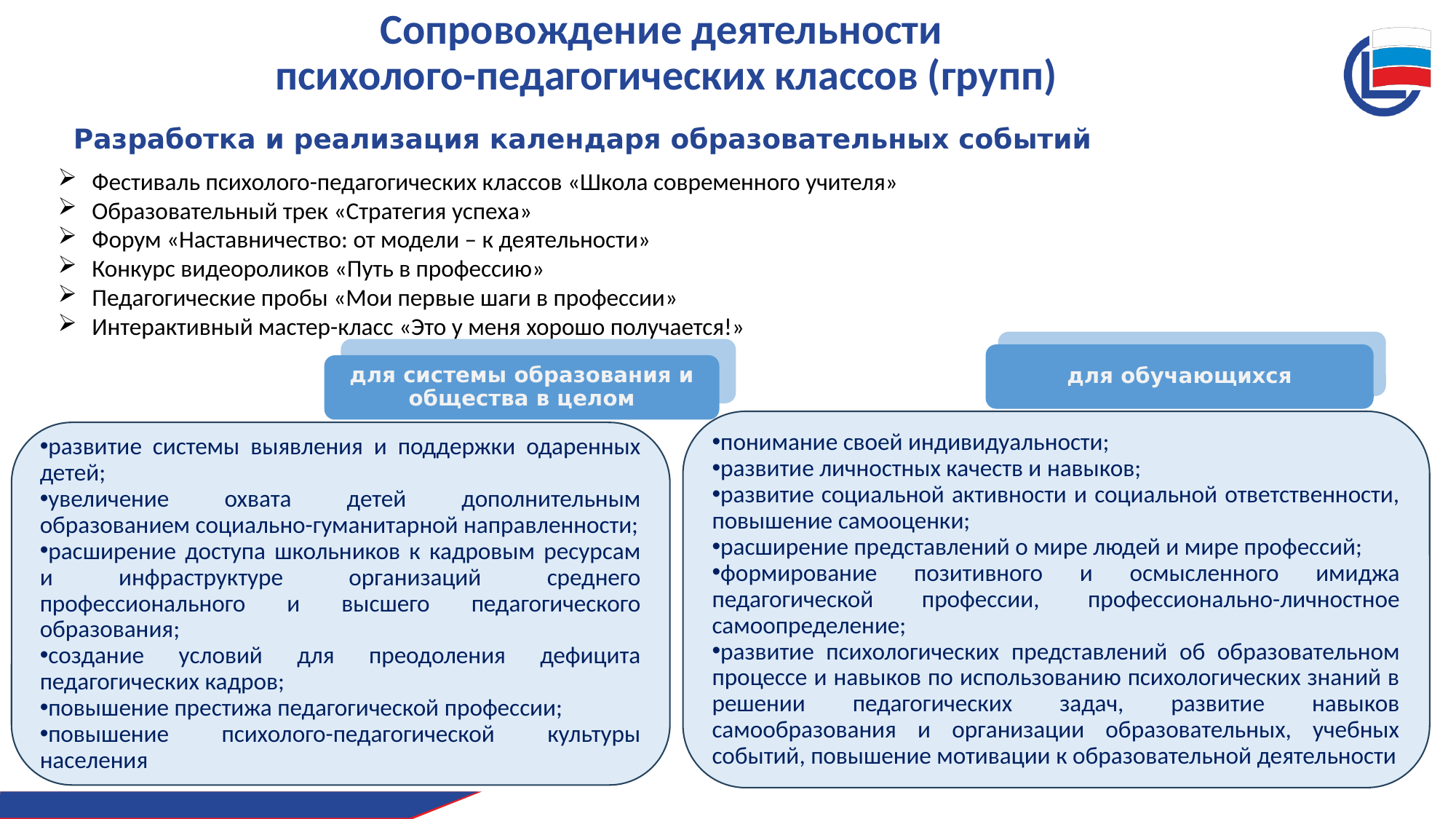

Сопровождение деятельности
психолого-педагогических классов (групп)
#
Разработка и реализация календаря образовательных событий
Фестиваль психолого-педагогических классов «Школа современного учителя»
Образовательный трек «Стратегия успеха»
Форум «Наставничество: от модели – к деятельности»
Конкурс видеороликов «Путь в профессию»
Педагогические пробы «Мои первые шаги в профессии»
Интерактивный мастер-класс «Это у меня хорошо получается!»

для обучающихся
понимание своей индивидуальности;
развитие личностных качеств и навыков;
развитие социальной активности и социальной ответственности, повышение самооценки;
расширение представлений о мире людей и мире профессий;
формирование позитивного и осмысленного имиджа педагогической профессии, профессионально-личностное самоопределение;
развитие психологических представлений об образовательном процессе и навыков по использованию психологических знаний в решении педагогических задач, развитие навыков самообразования и организации образовательных, учебных событий, повышение мотивации к образовательной деятельности

для системы образования и общества в целом
развитие системы выявления и поддержки одаренных детей;
увеличение охвата детей дополнительным образованием социально-гуманитарной направленности;
расширение доступа школьников к кадровым ресурсам и инфраструктуре организаций среднего профессионального и высшего педагогического образования;
создание условий для преодоления дефицита педагогических кадров;
повышение престижа педагогической профессии;
повышение психолого-педагогической культуры населения